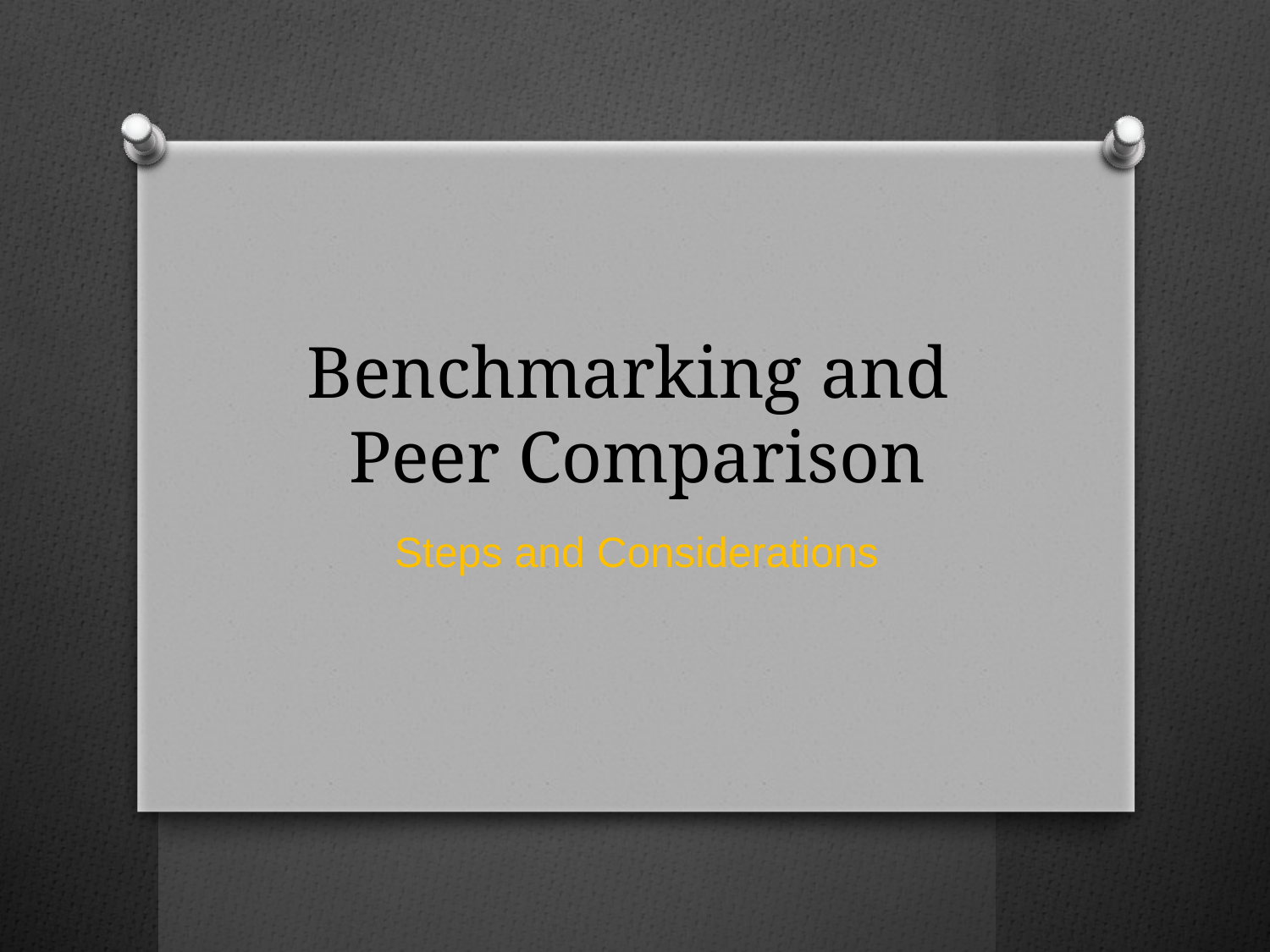

# Benchmarking and Peer Comparison
Steps and Considerations